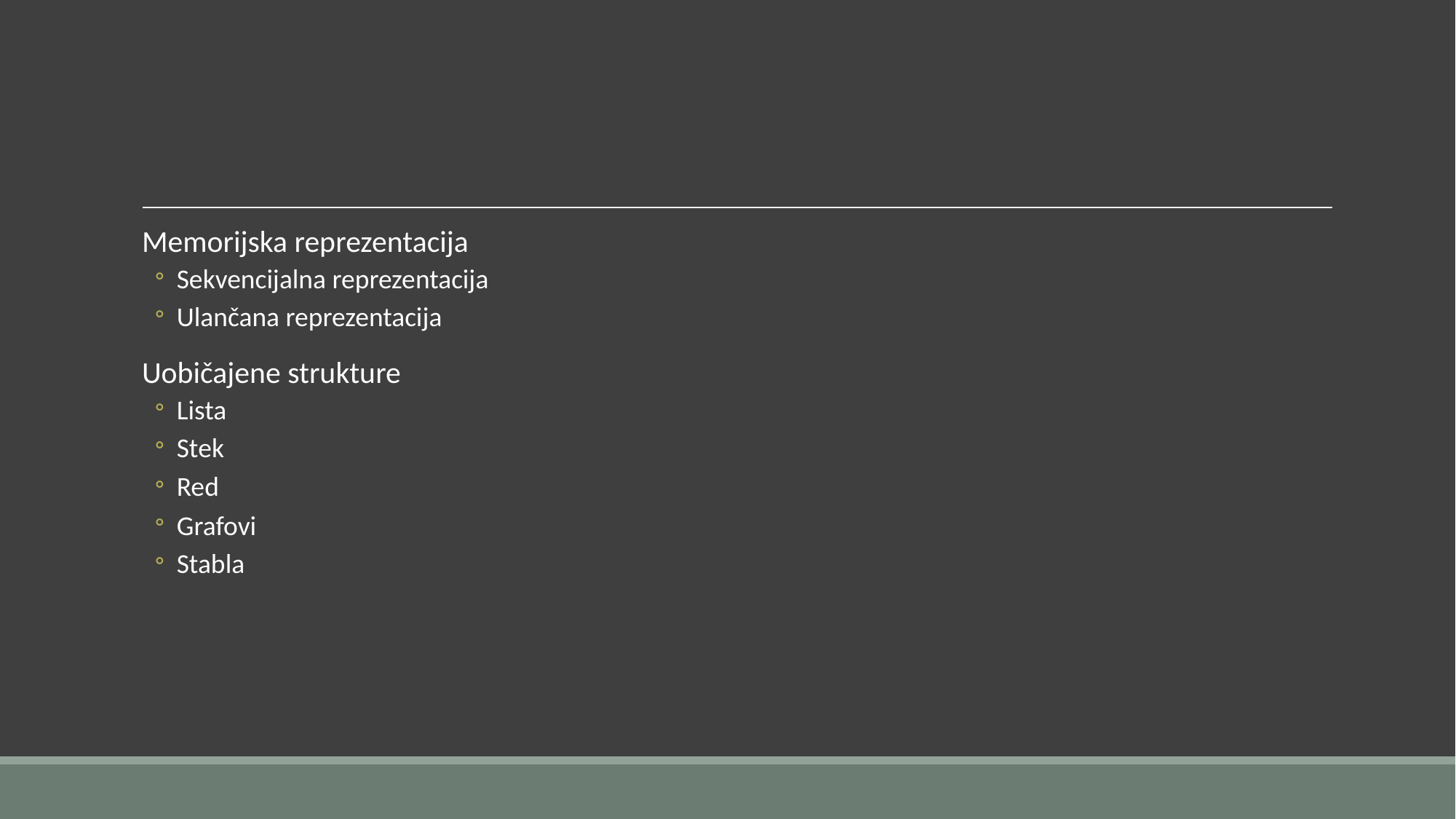

#
Memorijska reprezentacija
Sekvencijalna reprezentacija
Ulančana reprezentacija
Uobičajene strukture
Lista
Stek
Red
Grafovi
Stabla